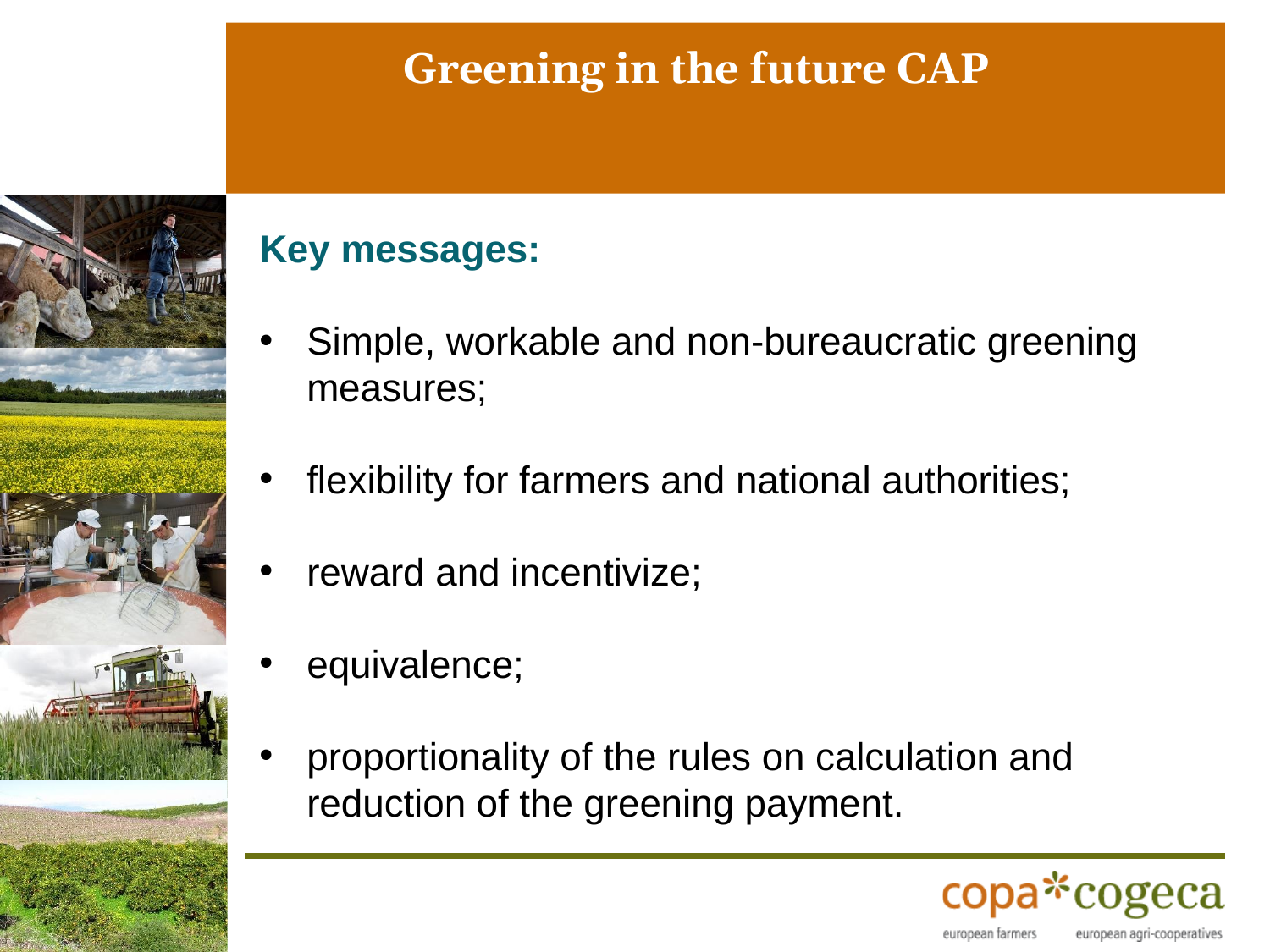

Greening in the future CAP
#

Key messages:

Simple, workable and non-bureaucratic greening measures;

flexibility for farmers and national authorities;

reward and incentivize;

equivalence;

proportionality of the rules on calculation and reduction of the greening payment.